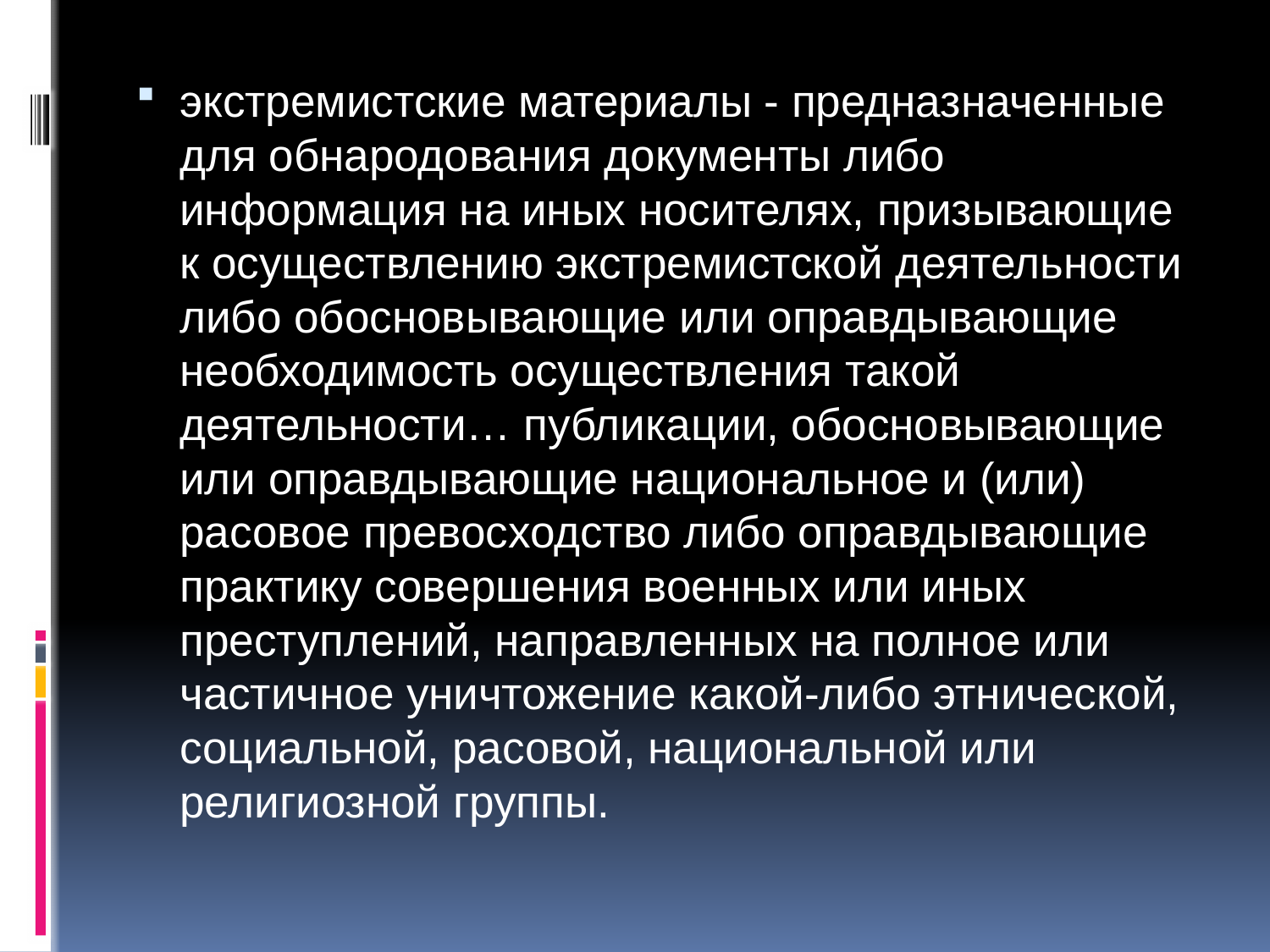

экстремистские материалы - предназначенные для обнародования документы либо информация на иных носителях, призывающие к осуществлению экстремистской деятельности либо обосновывающие или оправдывающие необходимость осуществления такой деятельности… публикации, обосновывающие или оправдывающие национальное и (или) расовое превосходство либо оправдывающие практику совершения военных или иных преступлений, направленных на полное или частичное уничтожение какой-либо этнической, социальной, расовой, национальной или религиозной группы.

#